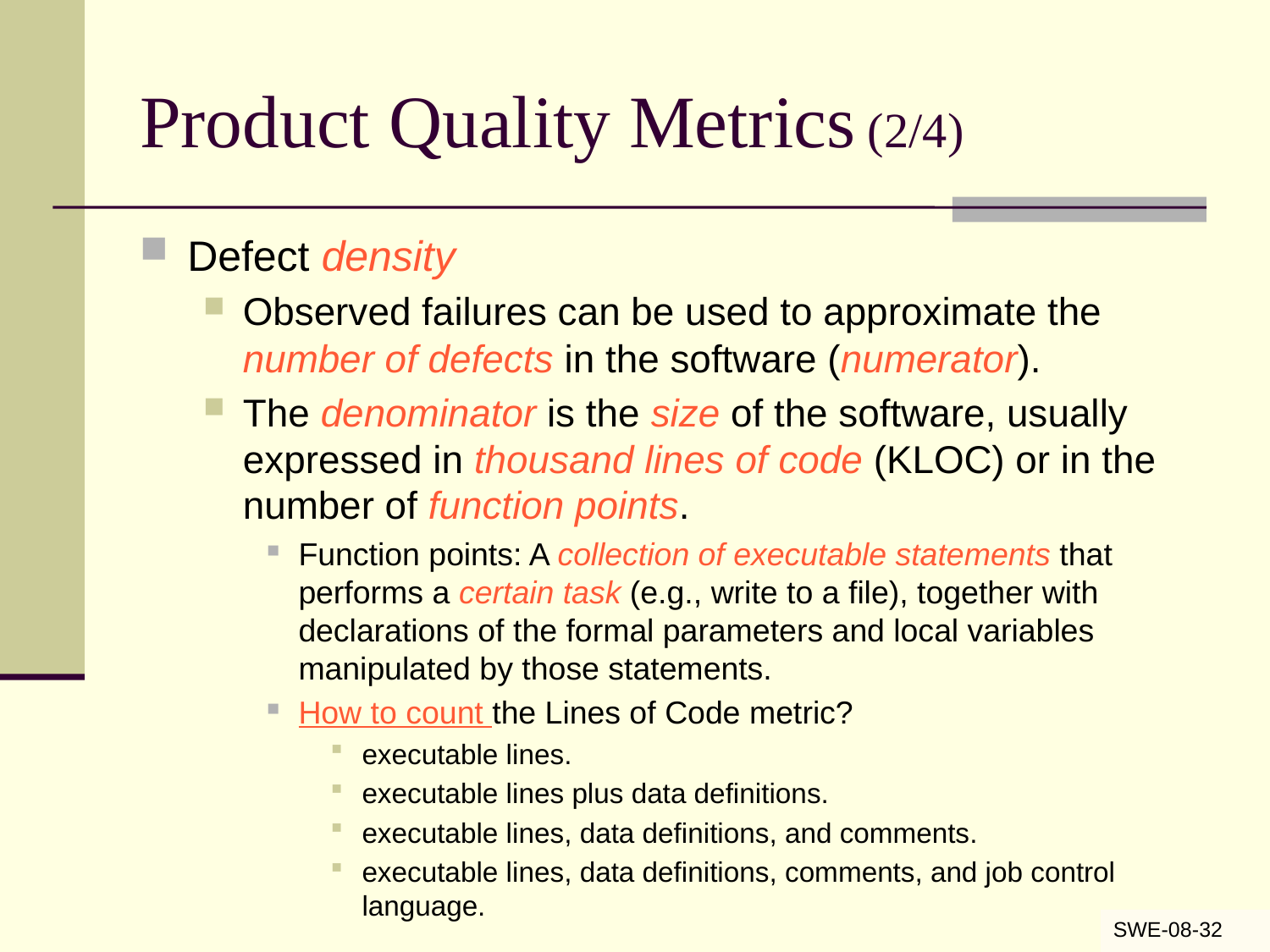

# Product Quality Metrics (2/4)
Defect density
Observed failures can be used to approximate the number of defects in the software (numerator).
The denominator is the size of the software, usually expressed in thousand lines of code (KLOC) or in the number of function points.
Function points: A collection of executable statements that performs a certain task (e.g., write to a file), together with declarations of the formal parameters and local variables manipulated by those statements.
How to count the Lines of Code metric?
executable lines.
executable lines plus data definitions.
executable lines, data definitions, and comments.
executable lines, data definitions, comments, and job control language.